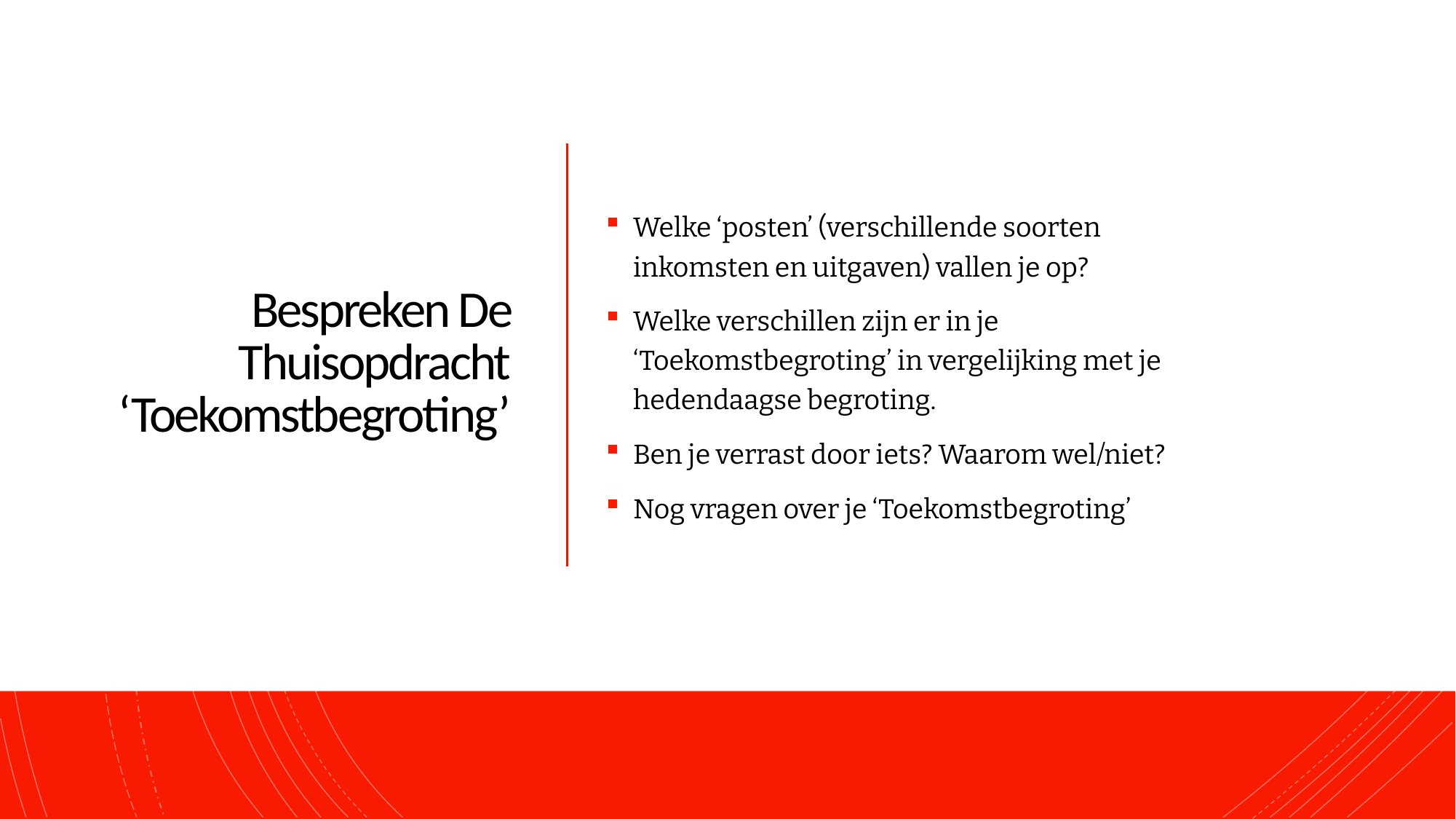

# Bespreken De Thuisopdracht ‘Toekomstbegroting’
Welke ‘posten’ (verschillende soorten inkomsten en uitgaven) vallen je op?
Welke verschillen zijn er in je ‘Toekomstbegroting’ in vergelijking met je hedendaagse begroting.
Ben je verrast door iets? Waarom wel/niet?
Nog vragen over je ‘Toekomstbegroting’